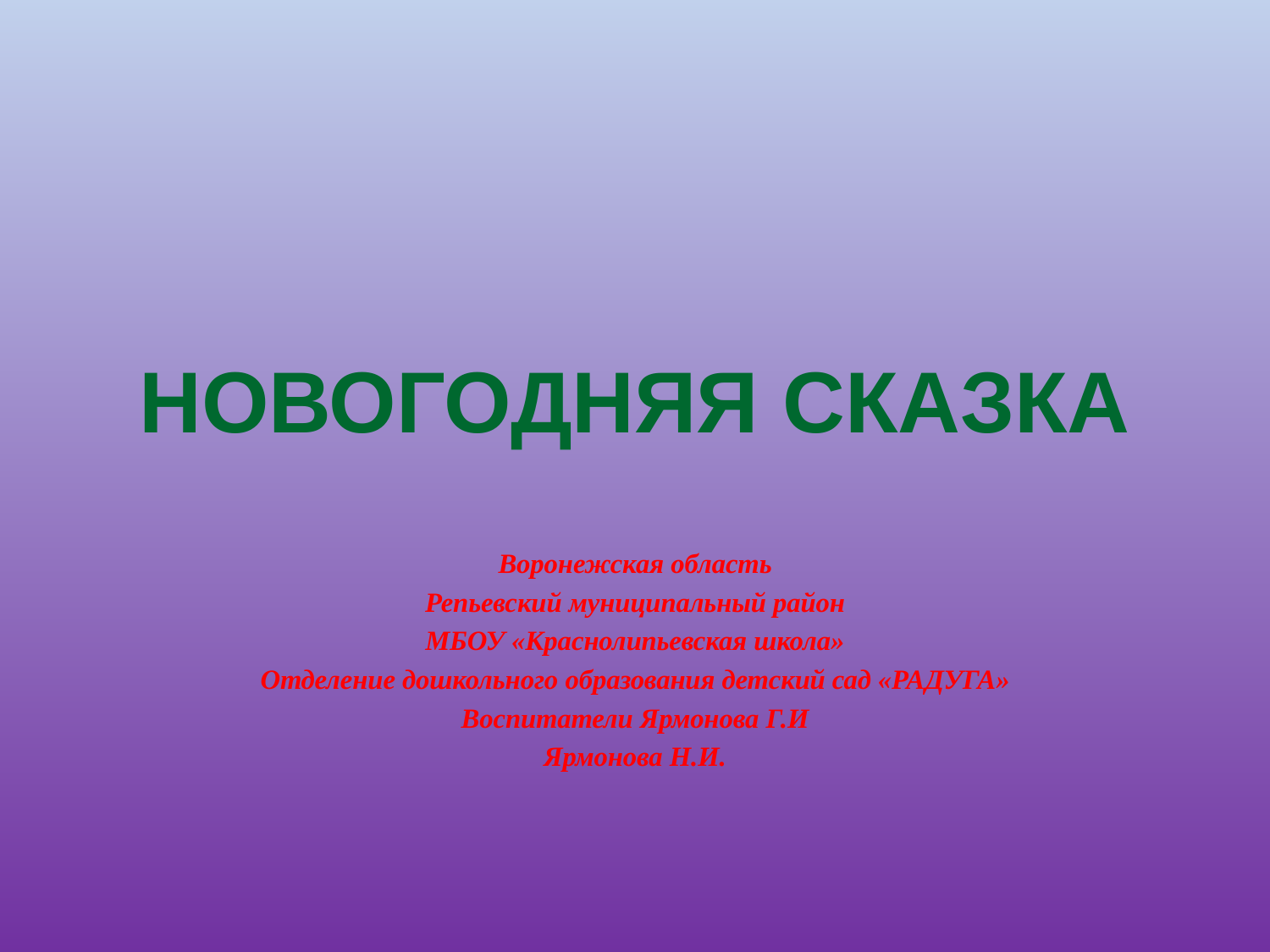

# НОВОГОДНЯЯ СКАЗКА
Воронежская область
Репьевский муниципальный район
МБОУ «Краснолипьевская школа»
Отделение дошкольного образования детский сад «РАДУГА»
Воспитатели Ярмонова Г.И
Ярмонова Н.И.